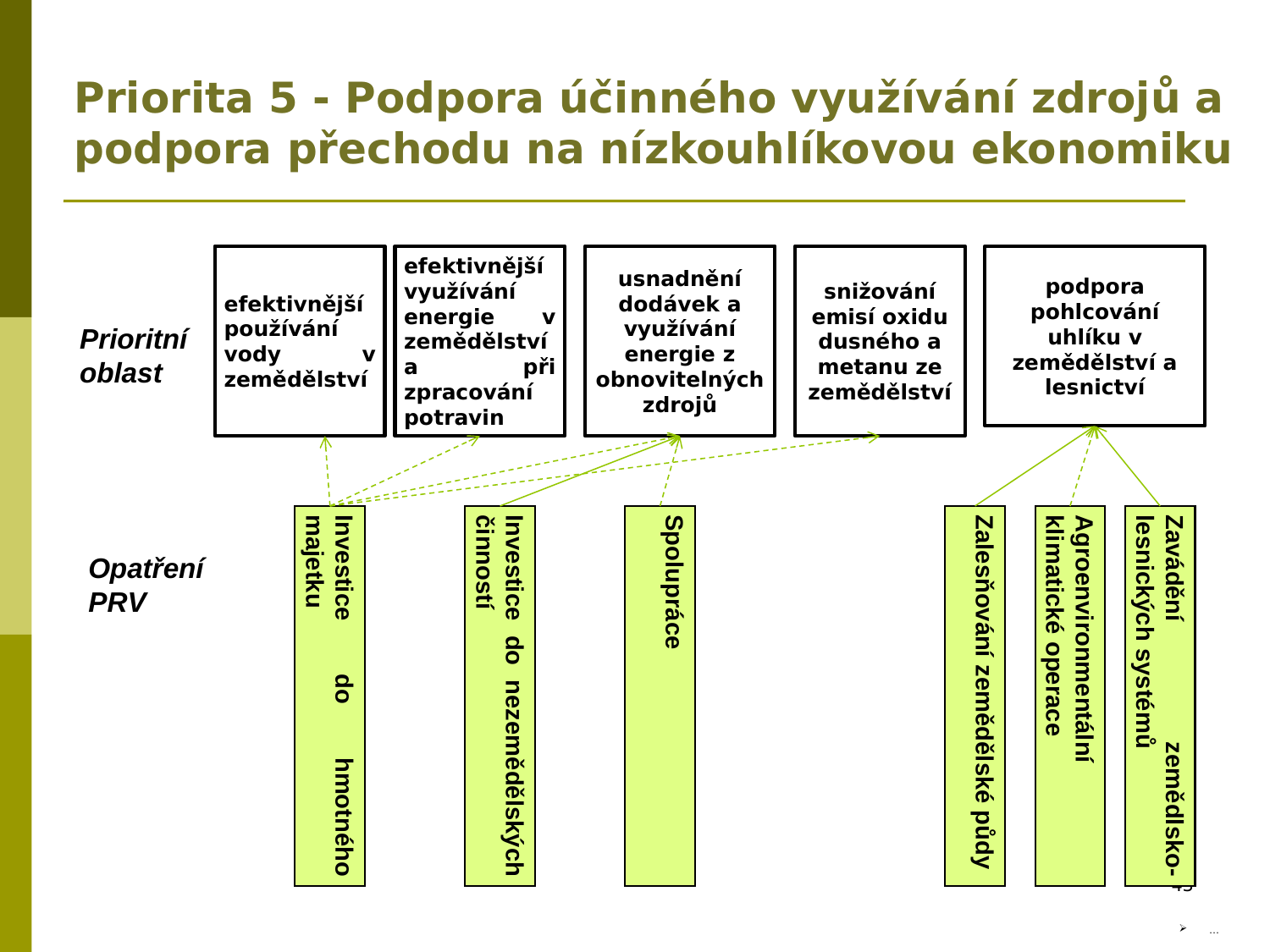

Priorita 5 - Podpora účinného využívání zdrojů a podpora přechodu na nízkouhlíkovou ekonomiku
efektivnější používání vody v zemědělství
efektivnější využívání energie v zemědělství a při zpracování potravin
usnadnění dodávek a využívání energie z obnovitelných zdrojů
snižování emisí oxidu dusného a metanu ze zemědělství
podpora pohlcování uhlíku v zemědělství a lesnictví
Prioritní
oblast
Opatření PRV
Investice do hmotného majetku
Investice do nezemědělských činností
Spolupráce
Agroenvironmentální klimatické operace
Zavádění zemědlsko-lesnických systémů
Zalesňování zemědělské půdy
43
…